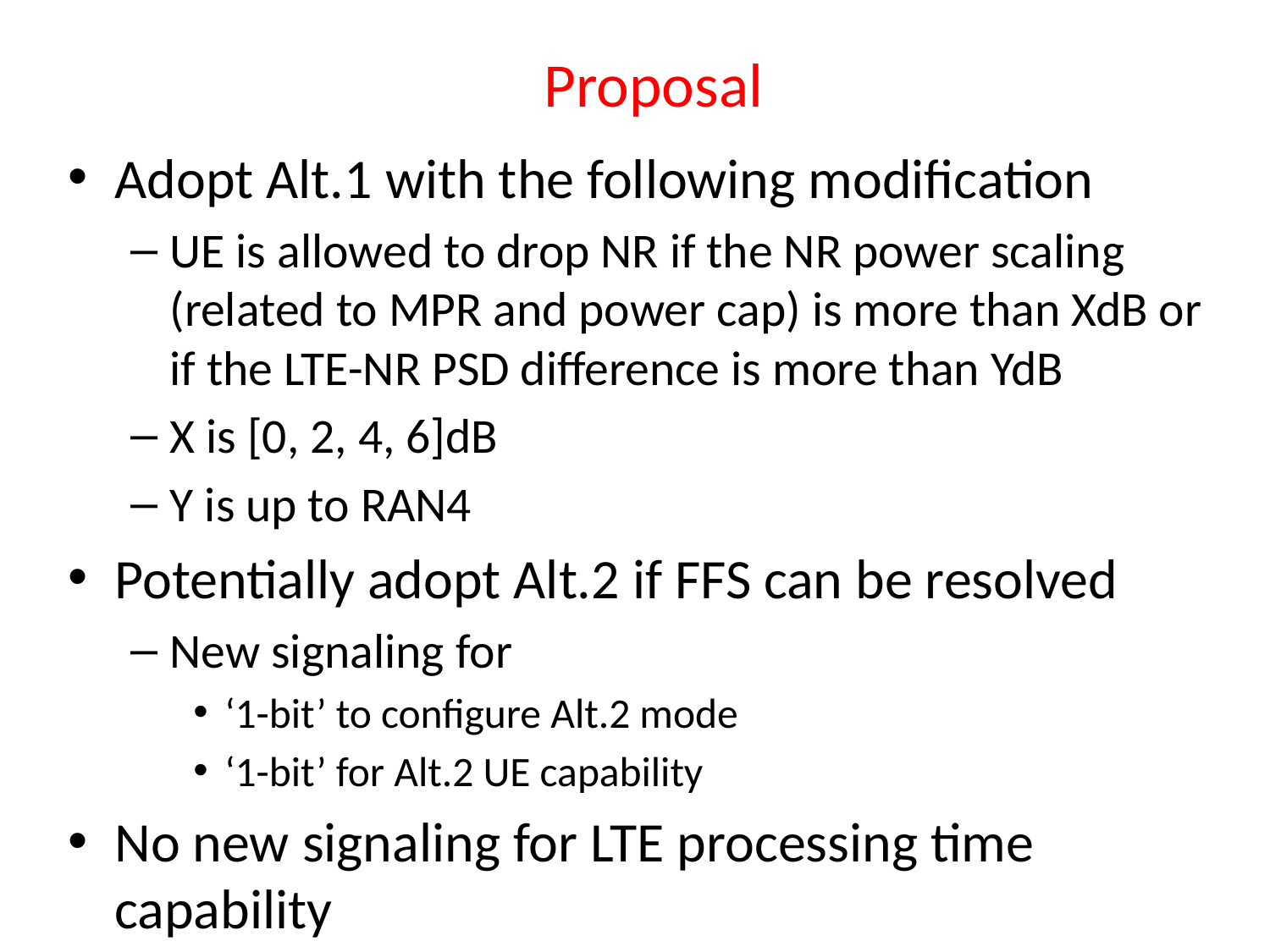

# Proposal
Adopt Alt.1 with the following modification
UE is allowed to drop NR if the NR power scaling (related to MPR and power cap) is more than XdB or if the LTE-NR PSD difference is more than YdB
X is [0, 2, 4, 6]dB
Y is up to RAN4
Potentially adopt Alt.2 if FFS can be resolved
New signaling for
‘1-bit’ to configure Alt.2 mode
‘1-bit’ for Alt.2 UE capability
No new signaling for LTE processing time capability